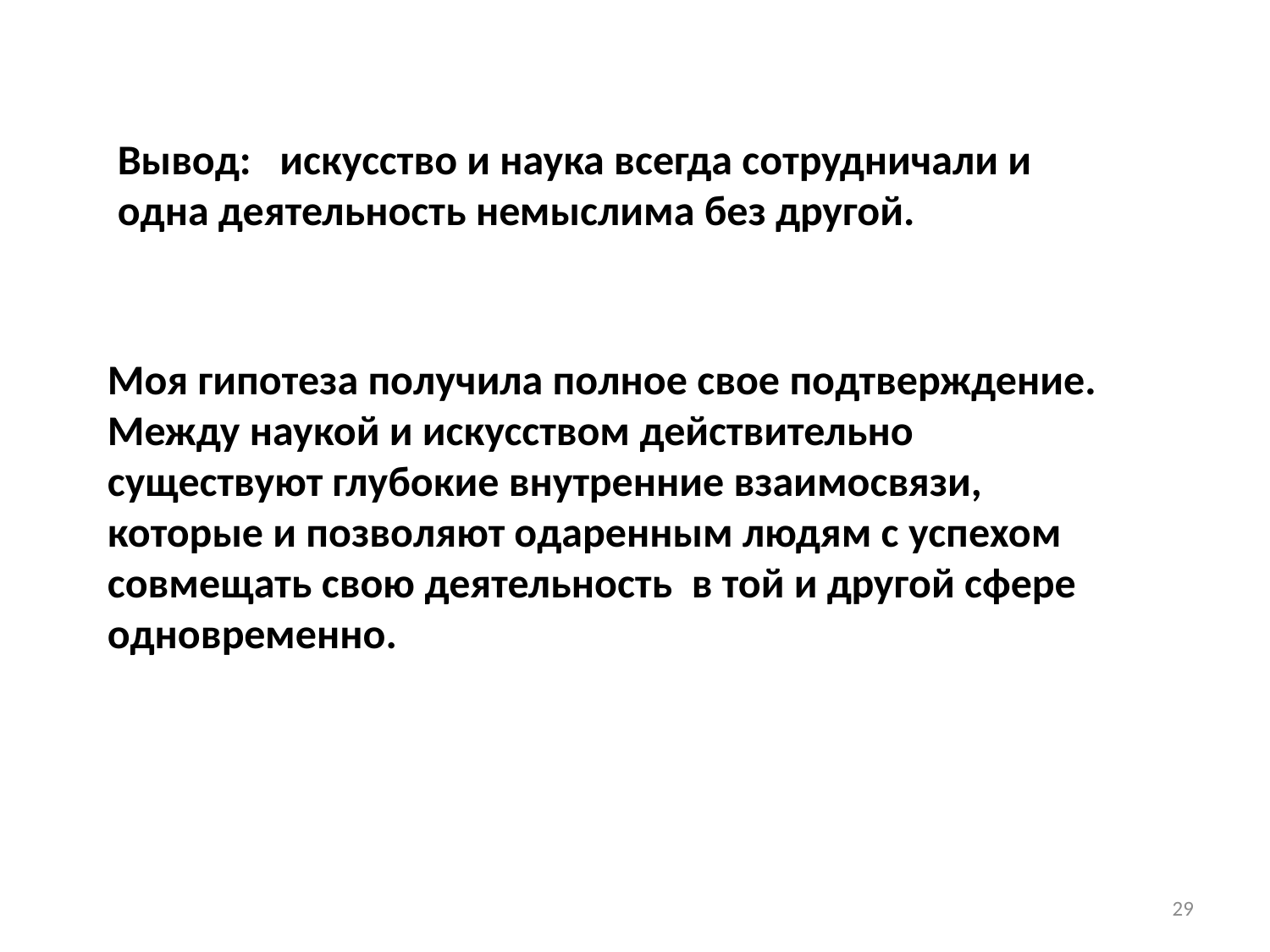

Вывод:   искусство и наука всегда сотрудничали и одна деятельность немыслима без другой.
Моя гипотеза получила полное свое подтверждение. Между наукой и искусством действительно существуют глубокие внутренние взаимосвязи, которые и позволяют одаренным людям с успехом совмещать свою деятельность  в той и другой сфере одновременно.
29